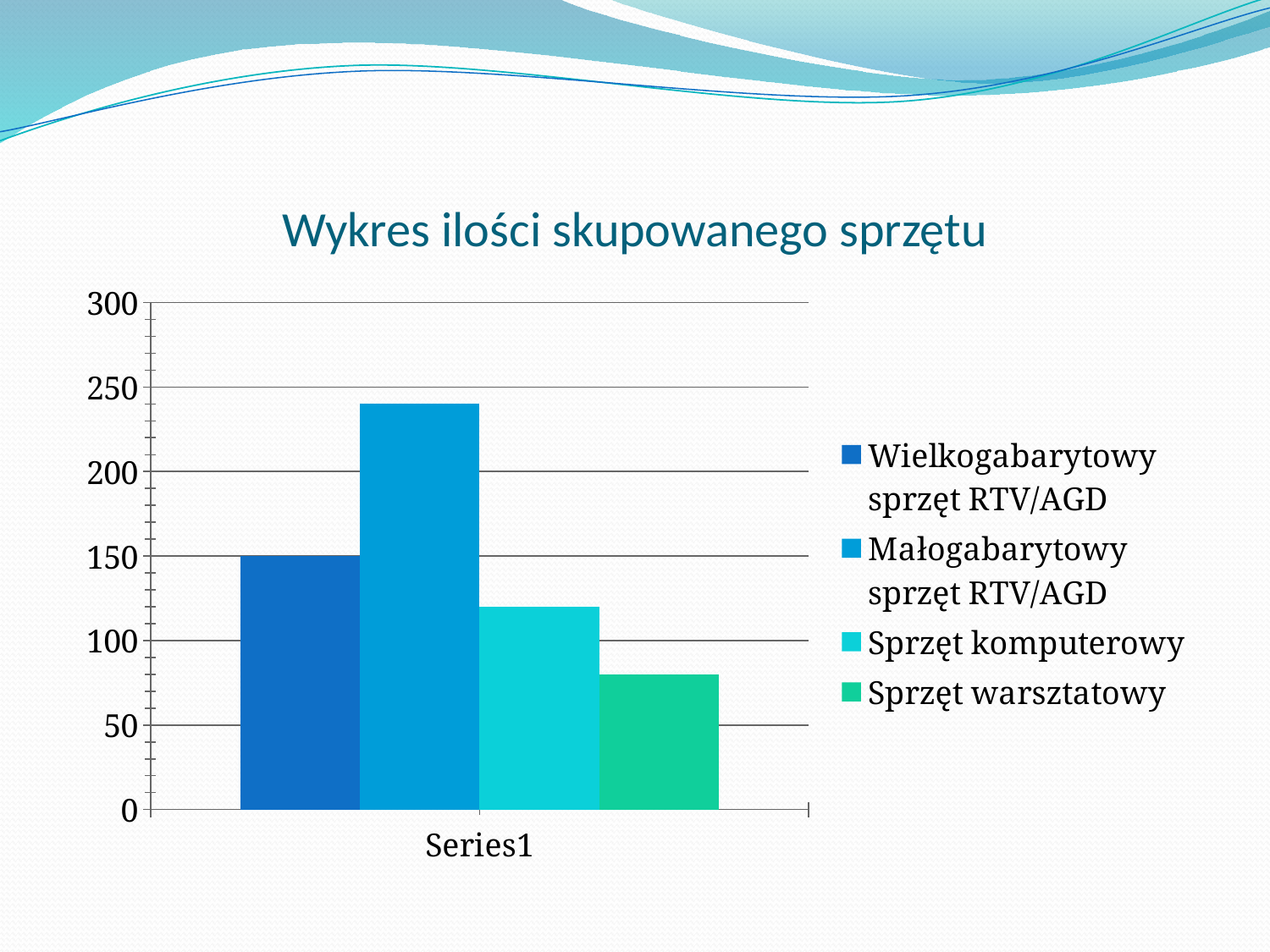

# Wykres ilości skupowanego sprzętu

### Chart

| Category | Wielkogabarytowy sprzęt RTV/AGD | Małogabarytowy sprzęt RTV/AGD | Sprzęt komputerowy | Sprzęt warsztatowy |
|---|---|---|---|---|